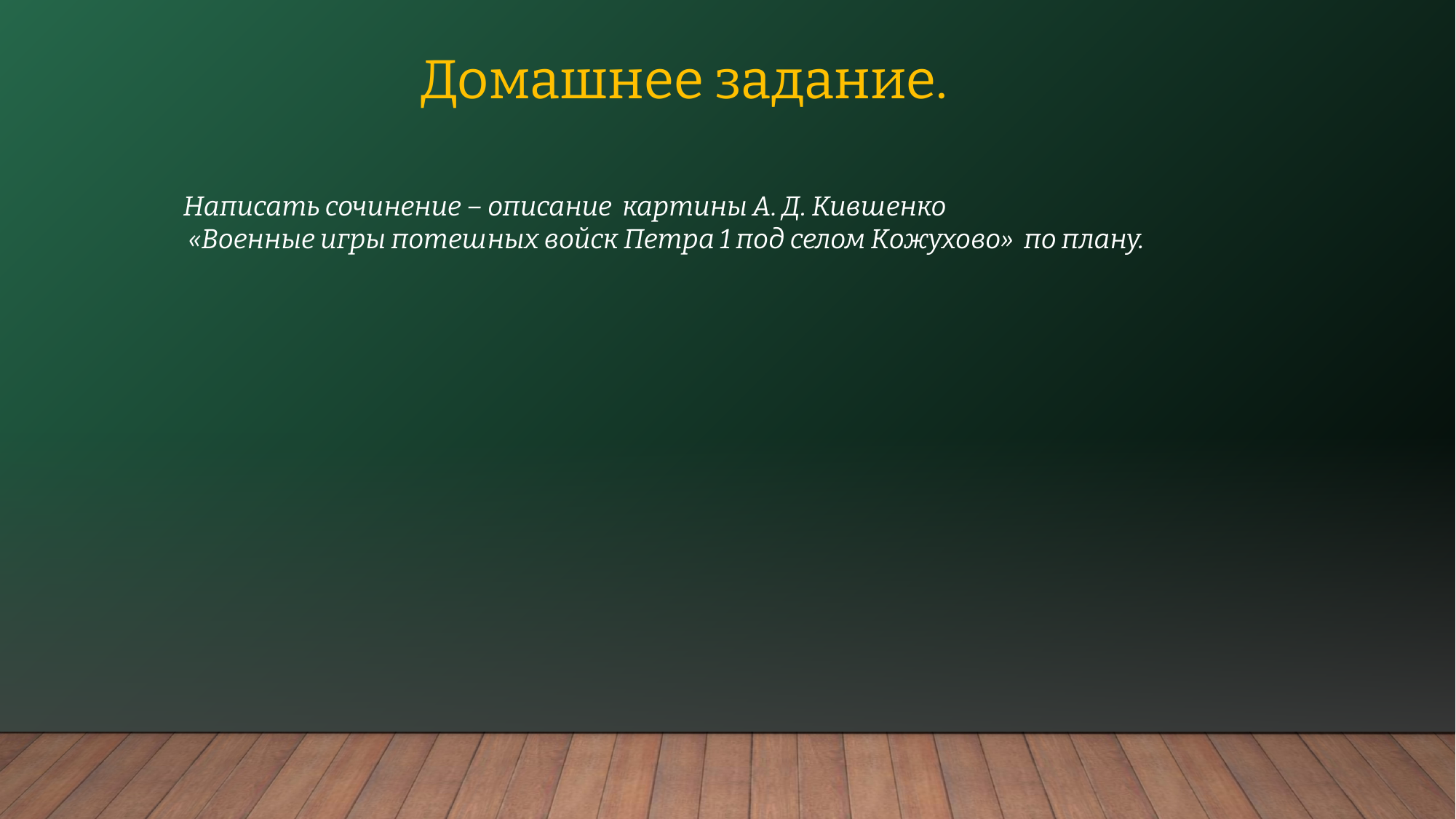

Домашнее задание.
Написать сочинение – описание  картины А. Д. Кившенко
 «Военные игры потешных войск Петра 1 под селом Кожухово»  по плану.